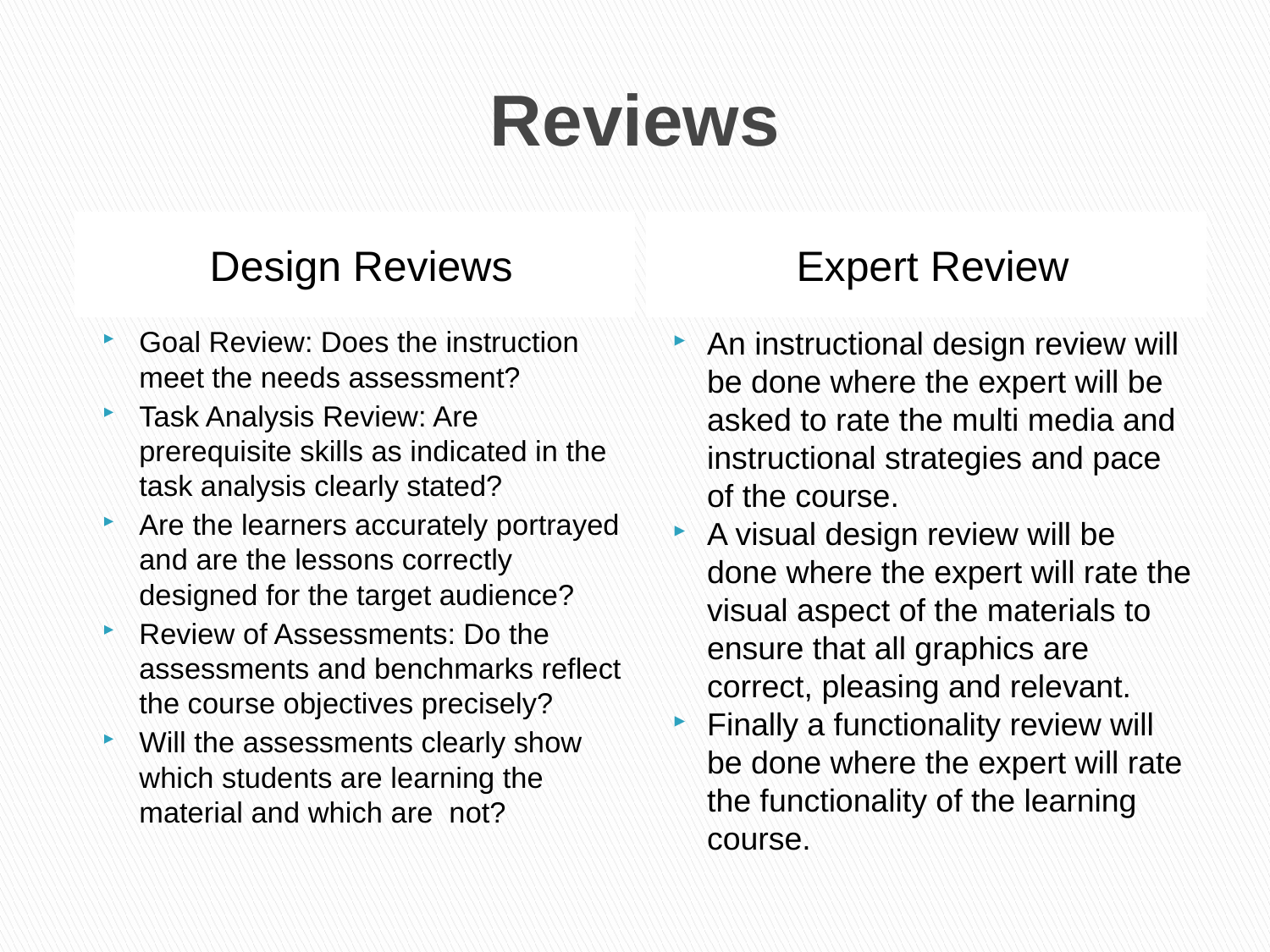

# Reviews
Design Reviews
Expert Review
Goal Review: Does the instruction meet the needs assessment?
Task Analysis Review: Are prerequisite skills as indicated in the task analysis clearly stated?
Are the learners accurately portrayed and are the lessons correctly designed for the target audience?
Review of Assessments: Do the assessments and benchmarks reflect the course objectives precisely?
Will the assessments clearly show which students are learning the material and which are  not?

An instructional design review will be done where the expert will be asked to rate the multi media and instructional strategies and pace of the course.
A visual design review will be done where the expert will rate the visual aspect of the materials to ensure that all graphics are correct, pleasing and relevant.
Finally a functionality review will be done where the expert will rate the functionality of the learning course.